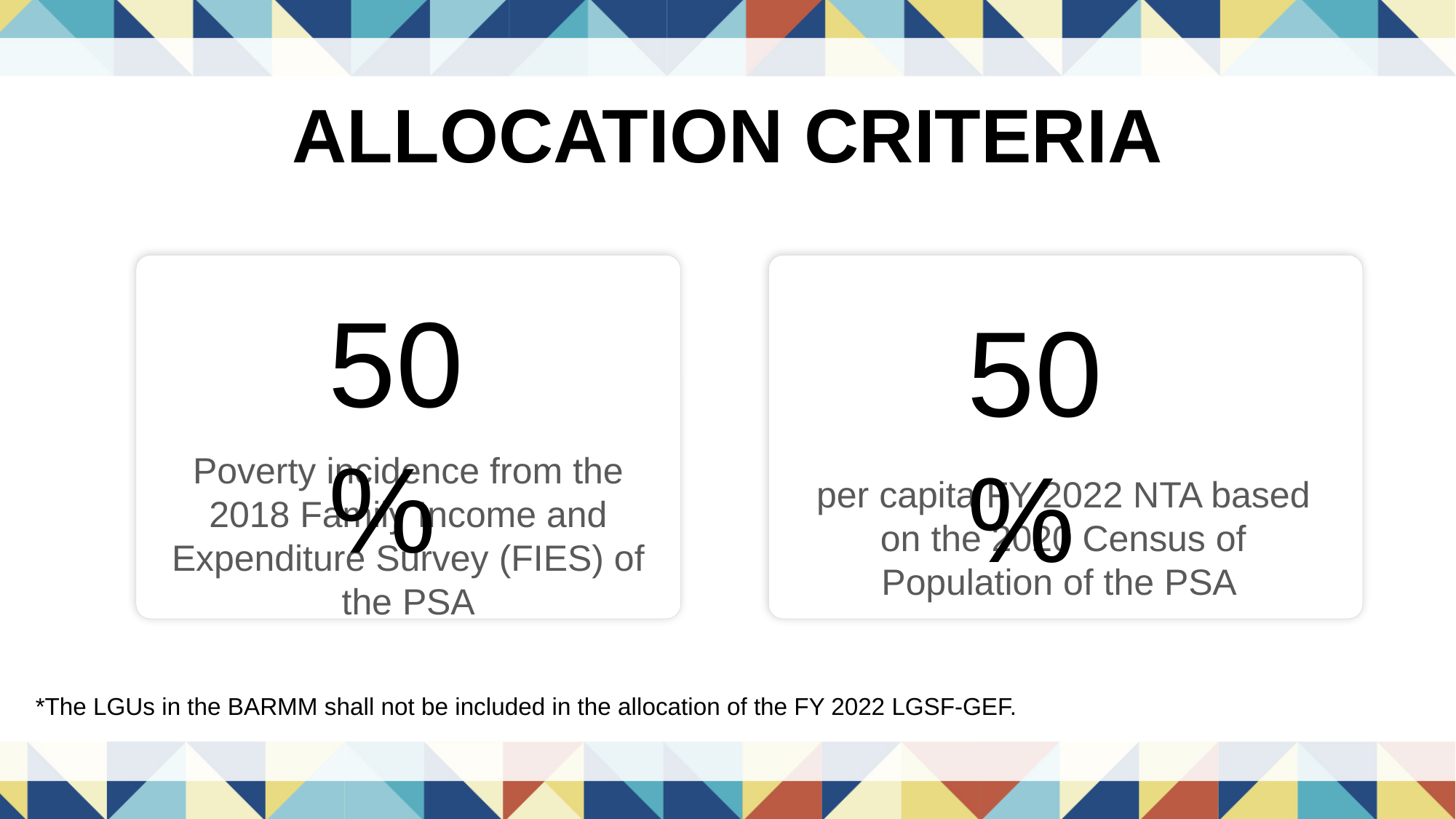

ALLOCATION CRITERIA

50%
50%
Poverty incidence from the 2018 Family Income and Expenditure Survey (FIES) of the PSA
per capita FY 2022 NTA based on the 2020 Census of Population of the PSA
*The LGUs in the BARMM shall not be included in the allocation of the FY 2022 LGSF-GEF.